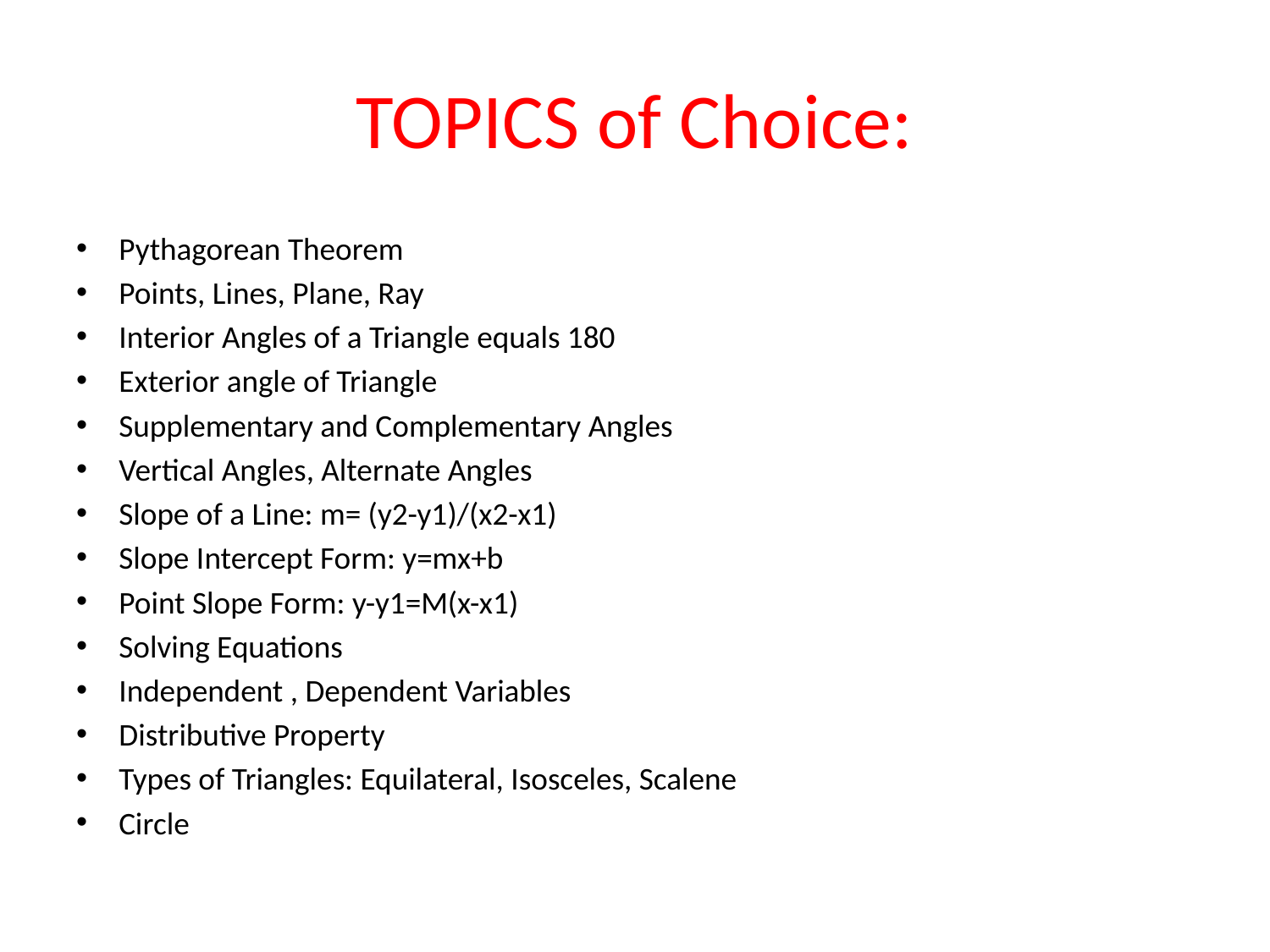

# TOPICS of Choice:
Pythagorean Theorem
Points, Lines, Plane, Ray
Interior Angles of a Triangle equals 180
Exterior angle of Triangle
Supplementary and Complementary Angles
Vertical Angles, Alternate Angles
Slope of a Line: m= (y2-y1)/(x2-x1)
Slope Intercept Form: y=mx+b
Point Slope Form: y-y1=M(x-x1)
Solving Equations
Independent , Dependent Variables
Distributive Property
Types of Triangles: Equilateral, Isosceles, Scalene
Circle